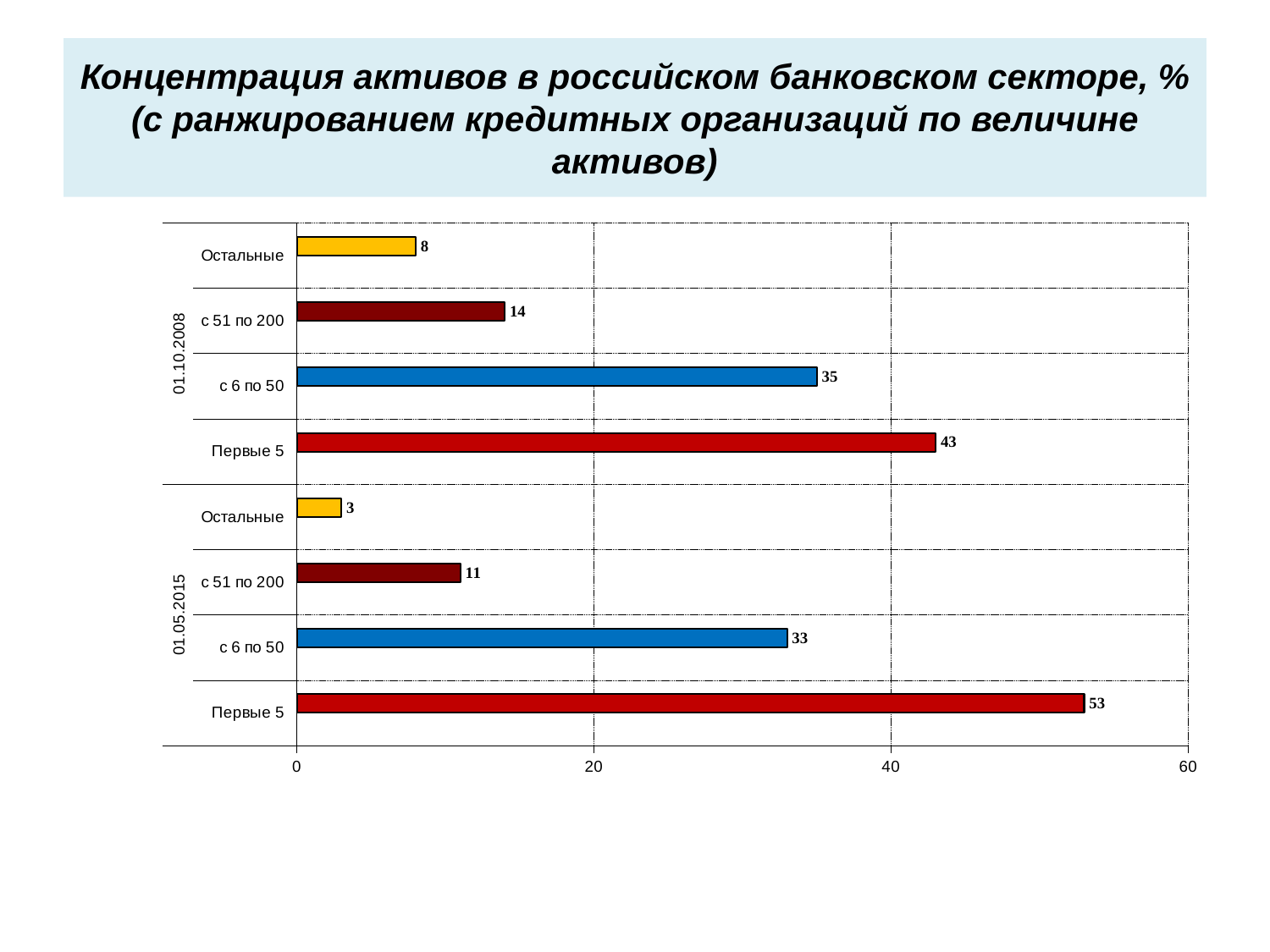

# Концентрация активов в российском банковском секторе, % (с ранжированием кредитных организаций по величине активов)

### Chart

| Category |  | Активы |
|---|---|---|
| Первые 5 | None | 53.0 |
| c 6 по 50 | None | 33.0 |
| с 51 по 200 | None | 11.0 |
| Остальные | None | 3.0 |
| Первые 5 | None | 43.0 |
| c 6 по 50 | None | 35.0 |
| с 51 по 200 | None | 14.0 |
| Остальные | None | 8.0 |